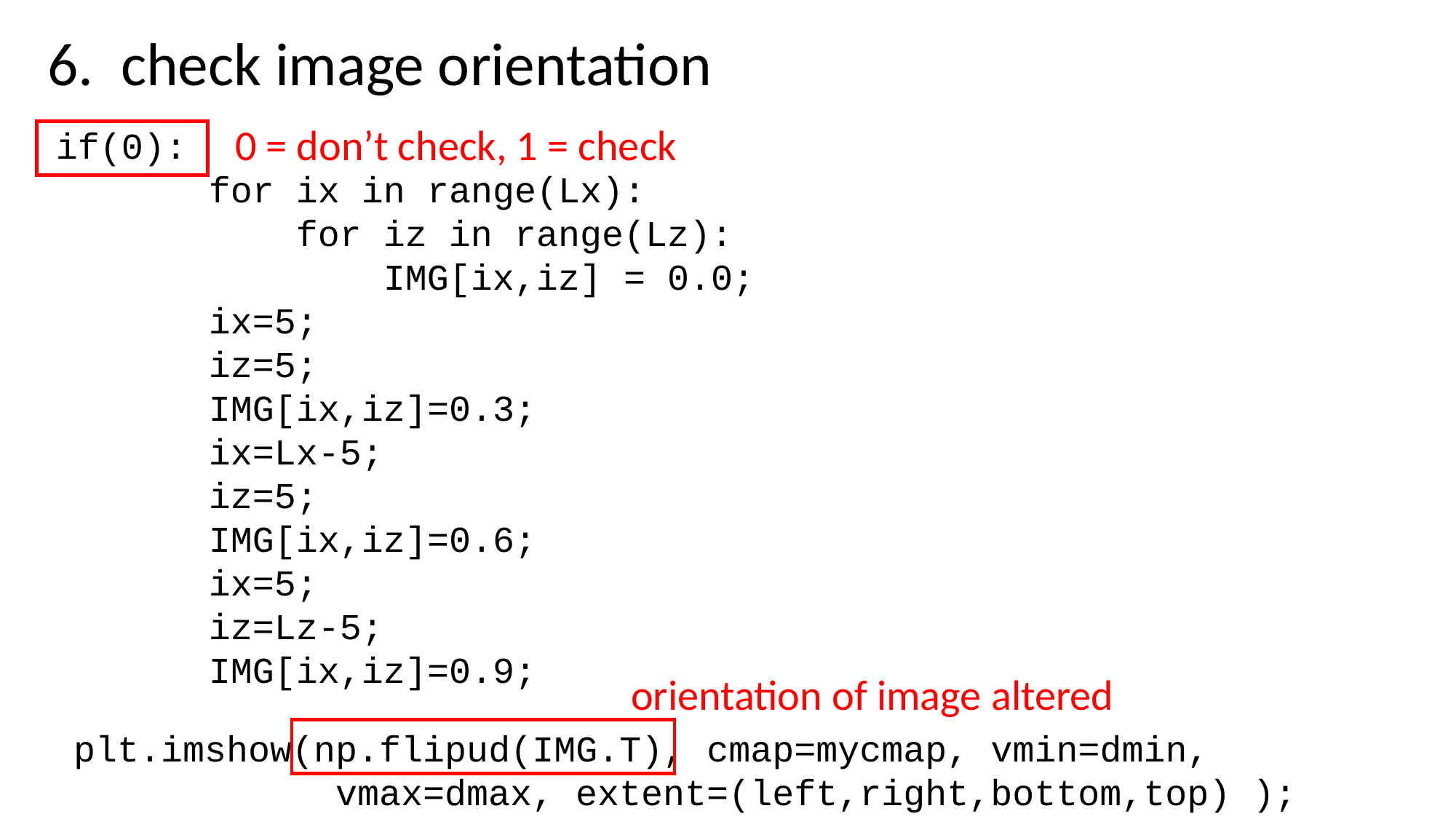

6.  check image orientation
0 = don’t check, 1 = check
 if(0):
        for ix in range(Lx):
            for iz in range(Lz):
                IMG[ix,iz] = 0.0;
        ix=5;
        iz=5;
        IMG[ix,iz]=0.3;
        ix=Lx-5;
        iz=5;
        IMG[ix,iz]=0.6;
        ix=5;
        iz=Lz-5;
        IMG[ix,iz]=0.9;

orientation of image altered
plt.imshow(np.flipud(IMG.T), cmap=mycmap, vmin=dmin,
            vmax=dmax, extent=(left,right,bottom,top) );